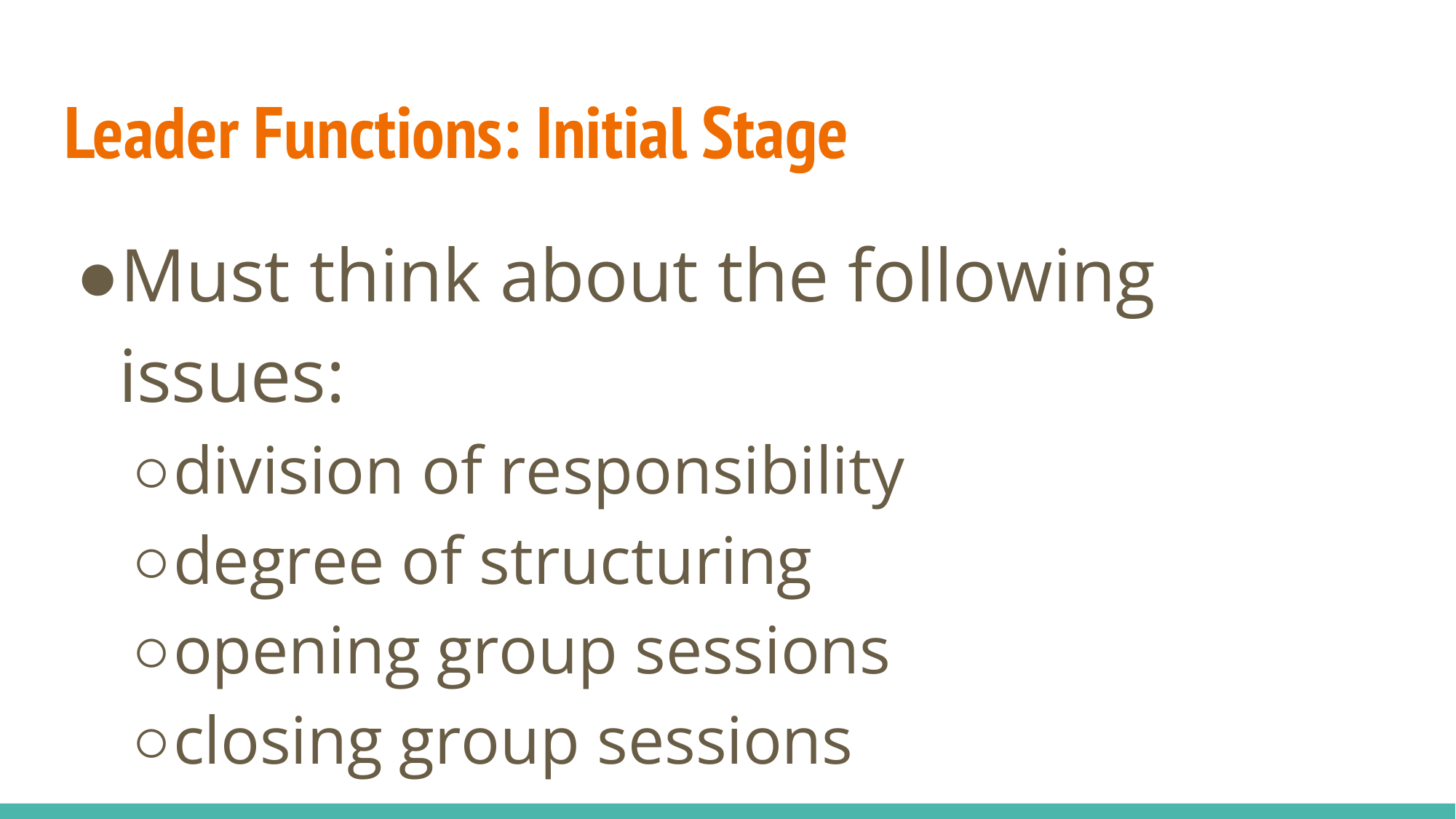

# Leader Functions: Initial Stage
Must think about the following issues:
division of responsibility
degree of structuring
opening group sessions
closing group sessions